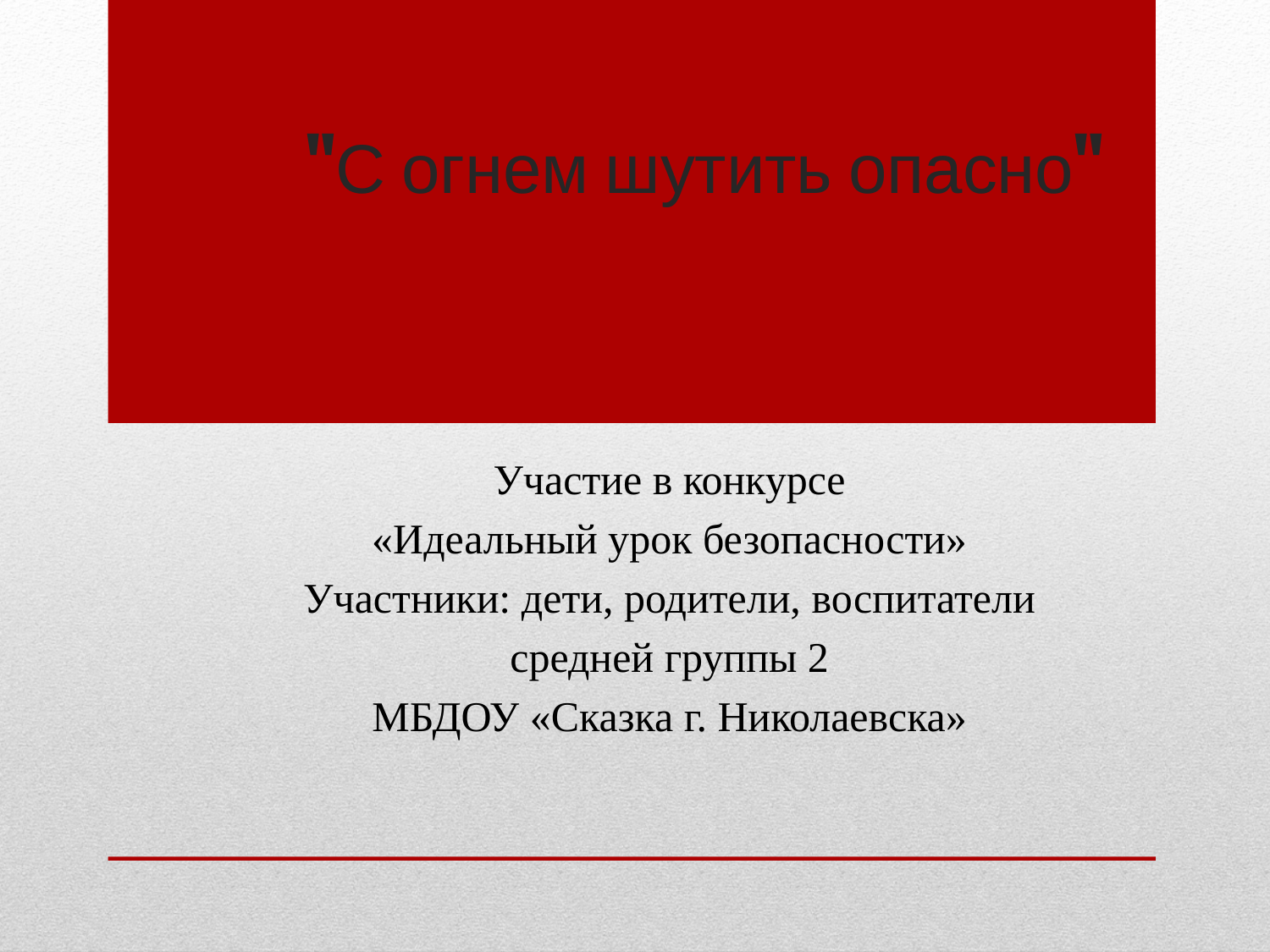

# "С огнем шутить опасно"
Участие в конкурсе
«Идеальный урок безопасности»
Участники: дети, родители, воспитатели
средней группы 2
МБДОУ «Сказка г. Николаевска»